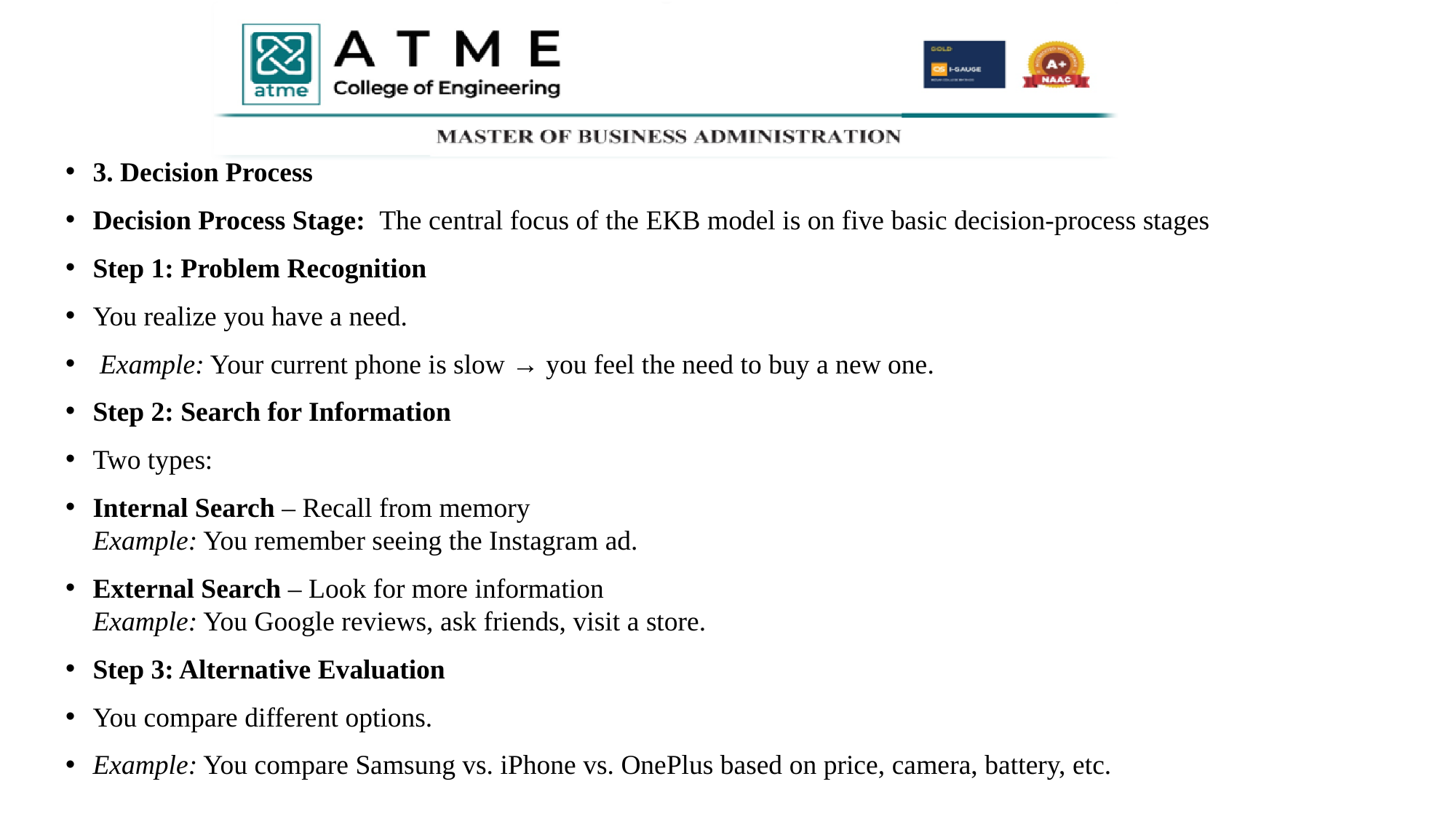

#
3. Decision Process
Decision Process Stage:  The central focus of the EKB model is on five basic decision-process stages
Step 1: Problem Recognition
You realize you have a need.
 Example: Your current phone is slow → you feel the need to buy a new one.
Step 2: Search for Information
Two types:
Internal Search – Recall from memory
Example: You remember seeing the Instagram ad.
External Search – Look for more information
Example: You Google reviews, ask friends, visit a store.
Step 3: Alternative Evaluation
You compare different options.
Example: You compare Samsung vs. iPhone vs. OnePlus based on price, camera, battery, etc.